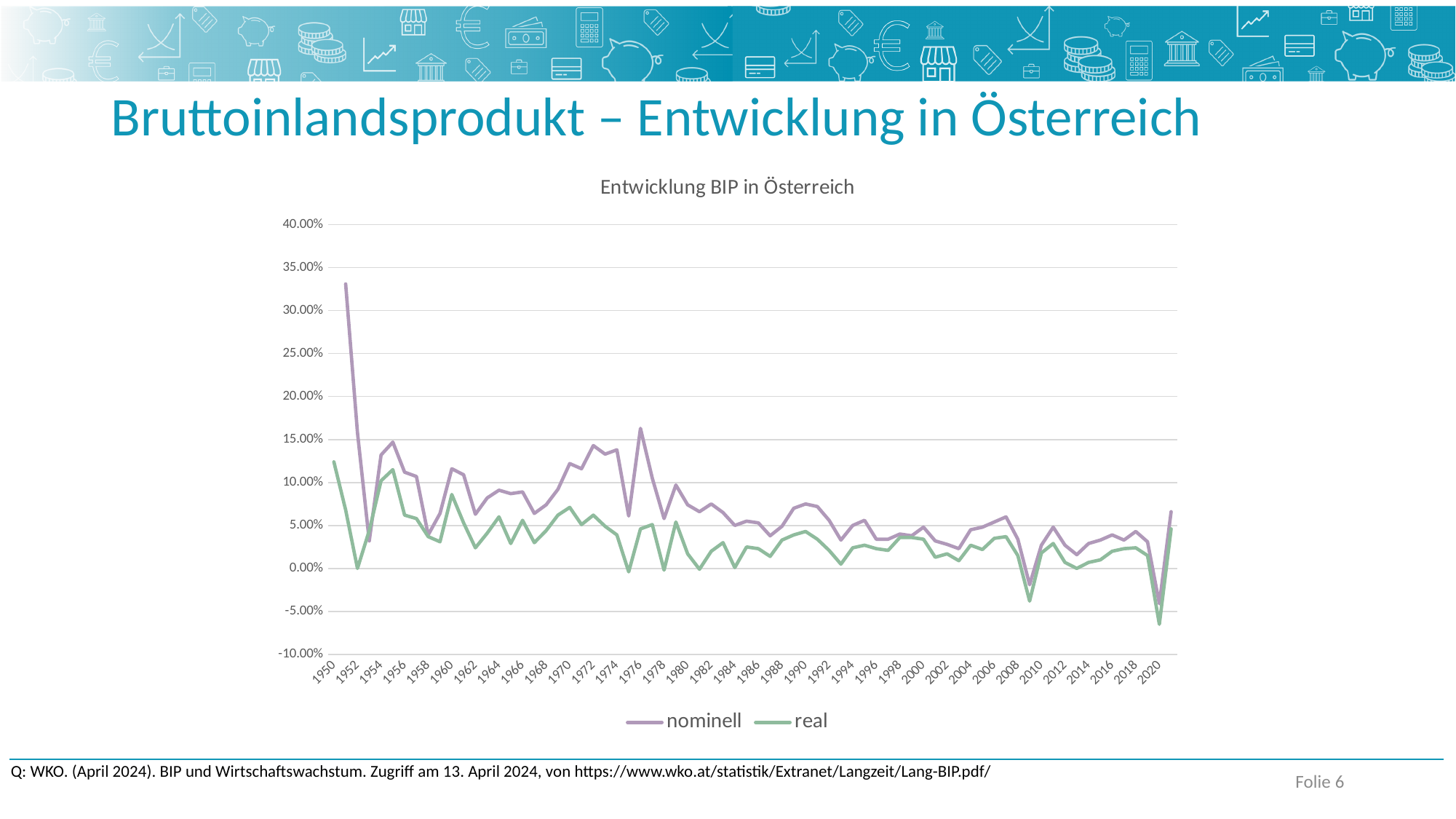

# Bruttoinlandsprodukt – Entwicklung in Österreich

### Chart: Entwicklung BIP in Österreich

| Category | nominell | real |
|---|---|---|
| 1950 | None | 0.124 |
| 1951 | 0.331 | 0.068 |
| 1952 | 0.158 | 0.0 |
| 1953 | 0.032 | 0.044 |
| 1954 | 0.132 | 0.102 |
| 1955 | 0.147 | 0.115 |
| 1956 | 0.112 | 0.062 |
| 1957 | 0.107 | 0.058 |
| 1958 | 0.039 | 0.037 |
| 1959 | 0.064 | 0.031 |
| 1960 | 0.116 | 0.086 |
| 1961 | 0.109 | 0.053 |
| 1962 | 0.063 | 0.024 |
| 1963 | 0.082 | 0.041 |
| 1964 | 0.091 | 0.06 |
| 1965 | 0.087 | 0.029 |
| 1966 | 0.089 | 0.056 |
| 1967 | 0.064 | 0.03 |
| 1968 | 0.074 | 0.044 |
| 1969 | 0.092 | 0.062 |
| 1970 | 0.122 | 0.071 |
| 1971 | 0.116 | 0.051 |
| 1972 | 0.143 | 0.062 |
| 1973 | 0.133 | 0.049 |
| 1974 | 0.138 | 0.039 |
| 1975 | 0.061 | -0.004 |
| 1976 | 0.163 | 0.046 |
| 1977 | 0.105 | 0.051 |
| 1978 | 0.058 | -0.002 |
| 1979 | 0.097 | 0.054 |
| 1980 | 0.074 | 0.017 |
| 1981 | 0.066 | -0.001 |
| 1982 | 0.075 | 0.02 |
| 1983 | 0.065 | 0.03 |
| 1984 | 0.05 | 0.001 |
| 1985 | 0.055 | 0.025 |
| 1986 | 0.053 | 0.023 |
| 1987 | 0.038 | 0.014 |
| 1988 | 0.049 | 0.033 |
| 1989 | 0.07 | 0.039 |
| 1990 | 0.075 | 0.043 |
| 1991 | 0.072 | 0.034 |
| 1992 | 0.056 | 0.021 |
| 1993 | 0.033 | 0.005 |
| 1994 | 0.05 | 0.024 |
| 1995 | 0.056 | 0.027 |
| 1996 | 0.034 | 0.023 |
| 1997 | 0.034 | 0.021 |
| 1998 | 0.04 | 0.036 |
| 1999 | 0.038 | 0.036 |
| 2000 | 0.048 | 0.034 |
| 2001 | 0.032 | 0.013 |
| 2002 | 0.028 | 0.017 |
| 2003 | 0.023 | 0.009 |
| 2004 | 0.045 | 0.027 |
| 2005 | 0.048 | 0.022 |
| 2006 | 0.054 | 0.035 |
| 2007 | 0.06 | 0.037 |
| 2008 | 0.034 | 0.015 |
| 2009 | -0.019 | -0.038 |
| 2010 | 0.027 | 0.018 |
| 2011 | 0.048 | 0.029 |
| 2012 | 0.027 | 0.007 |
| 2013 | 0.016 | 0.0 |
| 2014 | 0.029 | 0.007 |
| 2015 | 0.033 | 0.01 |
| 2016 | 0.039 | 0.02 |
| 2017 | 0.033 | 0.023 |
| 2018 | 0.043 | 0.024 |
| 2019 | 0.031 | 0.015 |
| 2020 | -0.041 | -0.065 |
| 2021 | 0.066 | 0.046 |
Q: WKO. (April 2024). BIP und Wirtschaftswachstum. Zugriff am 13. April 2024, von https://www.wko.at/statistik/Extranet/Langzeit/Lang-BIP.pdf/
Folie 6